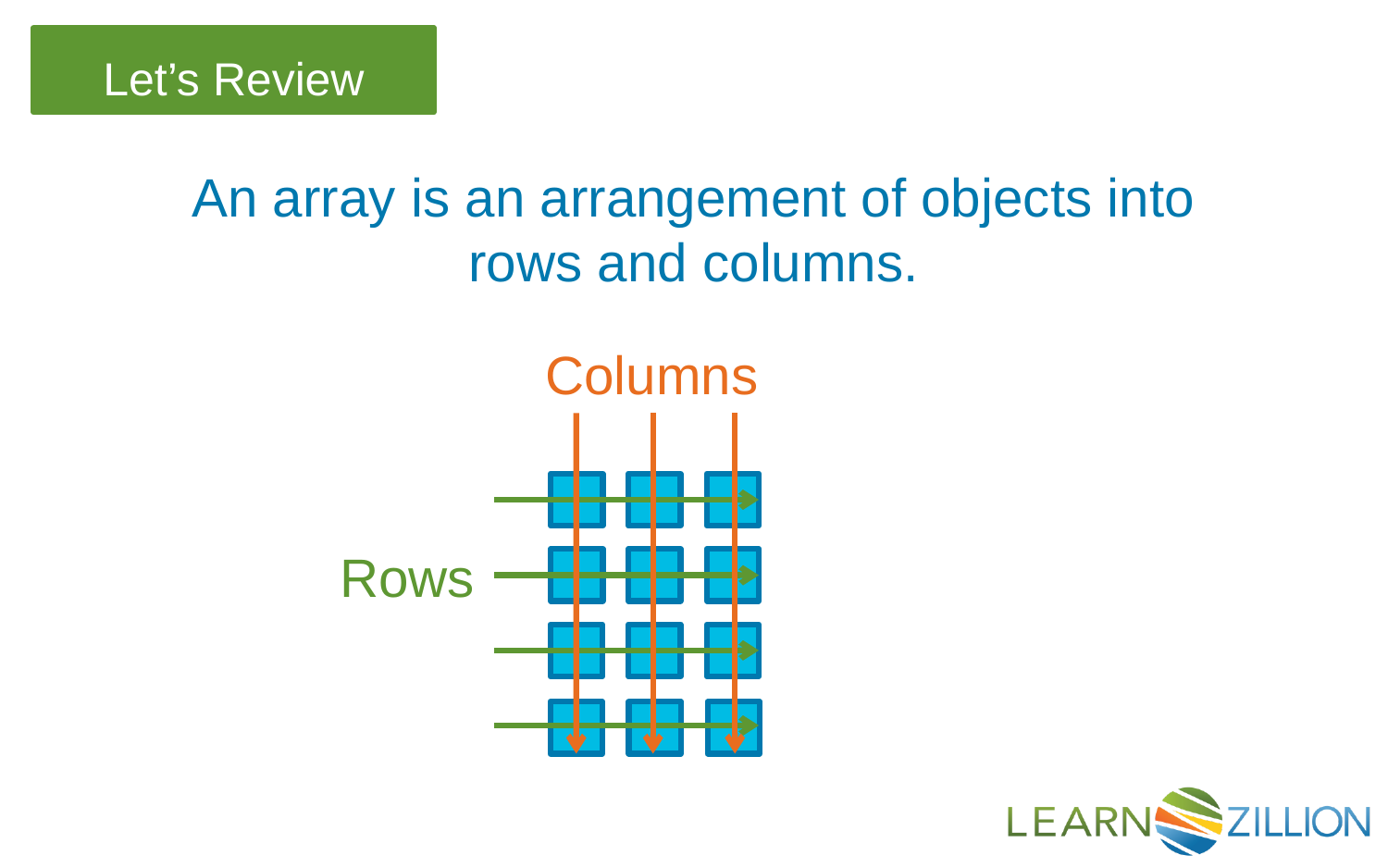

An array is an arrangement of objects into rows and columns.
Columns

Rows